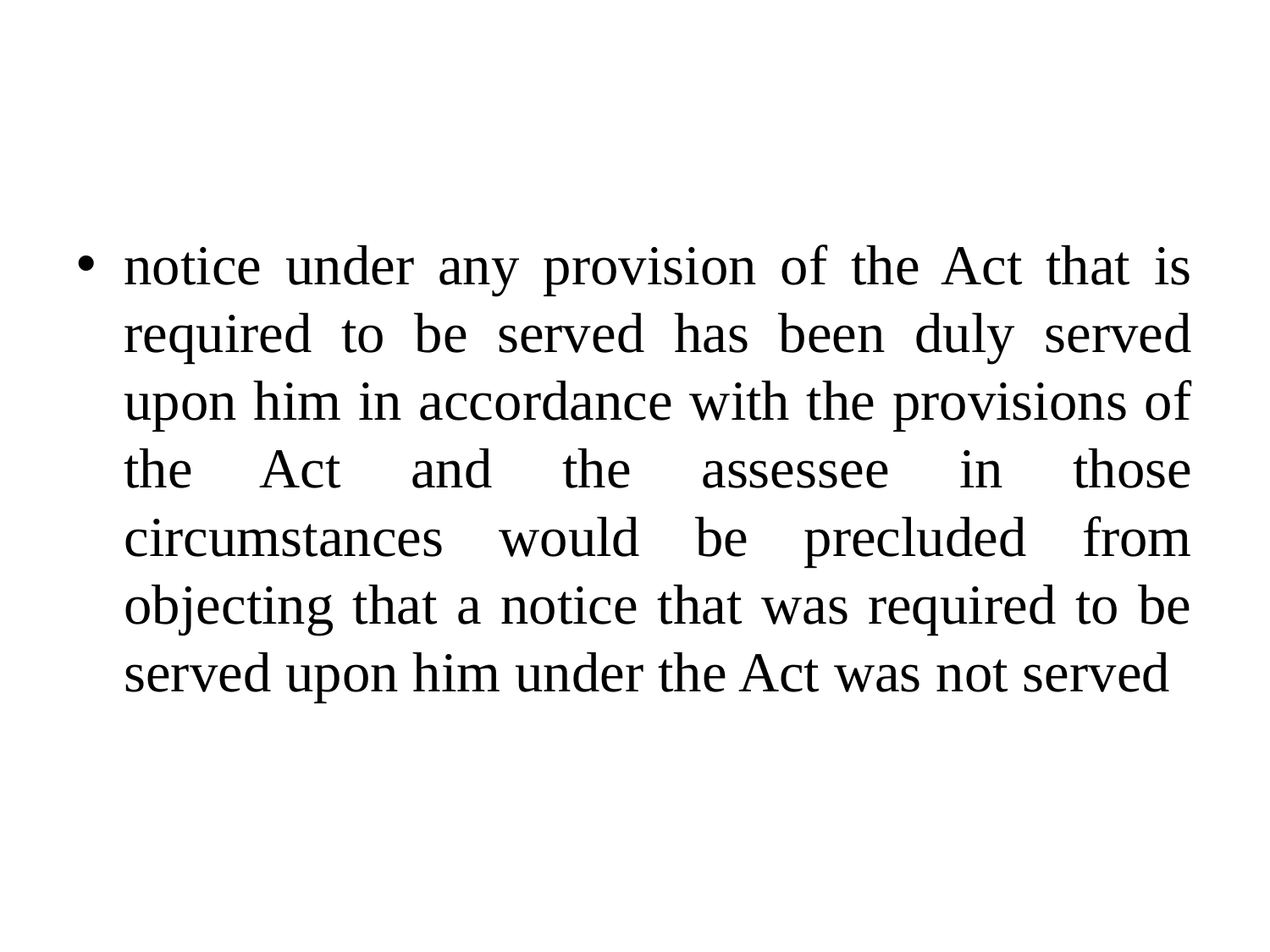

#
notice under any provision of the Act that is required to be served has been duly served upon him in accordance with the provisions of the Act and the assessee in those circumstances would be precluded from objecting that a notice that was required to be served upon him under the Act was not served